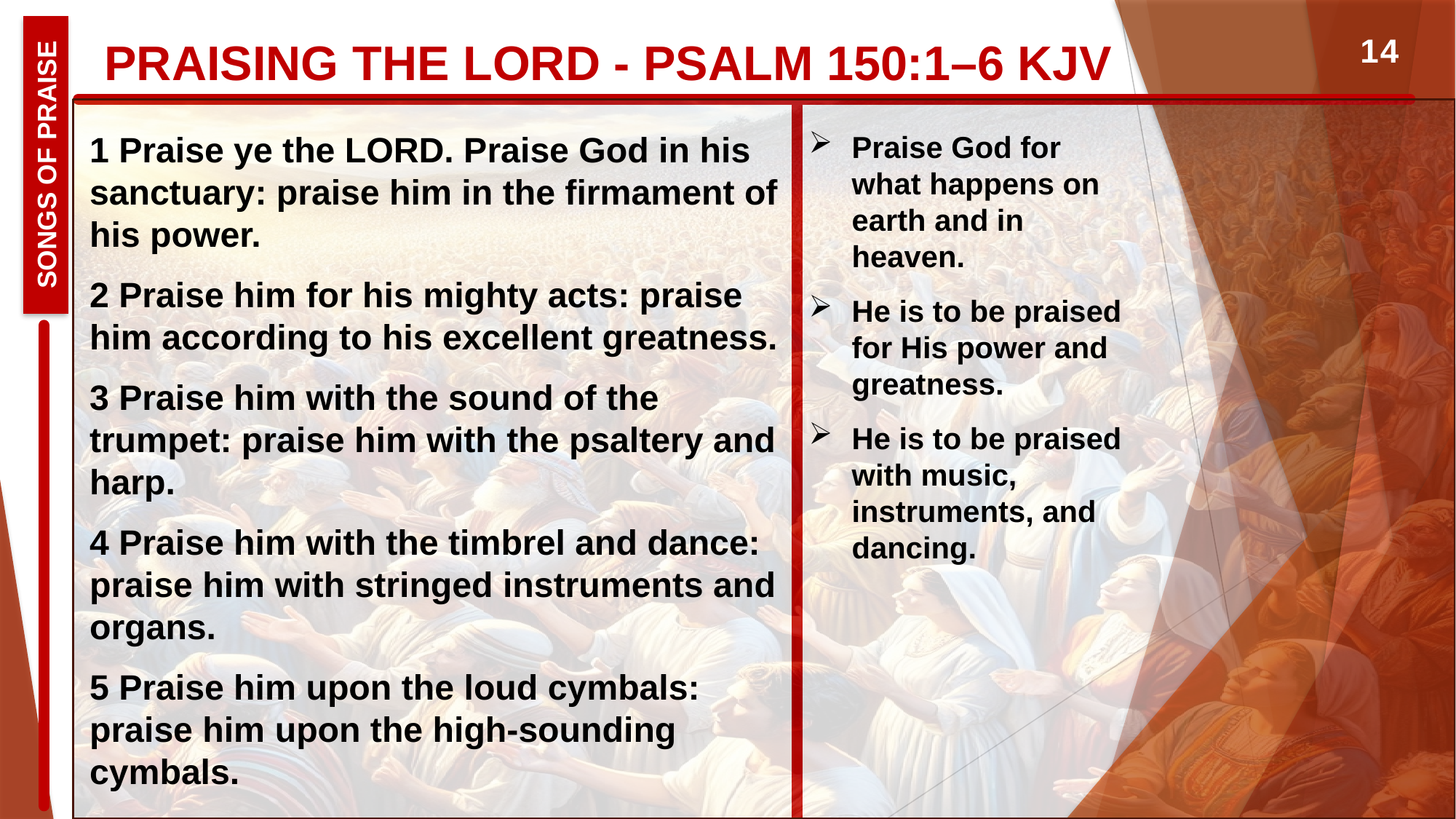

# Praising the Lord - Psalm 150:1–6 KJV
14

1 Praise ye the LORD. Praise God in his sanctuary: praise him in the firmament of his power.
2 Praise him for his mighty acts: praise him according to his excellent greatness.
3 Praise him with the sound of the trumpet: praise him with the psaltery and harp.
4 Praise him with the timbrel and dance: praise him with stringed instruments and organs.
5 Praise him upon the loud cymbals: praise him upon the high-sounding cymbals.
6 Let everything that hath breath praise the LORD. Praise ye the LORD.
Praise God for what happens on earth and in heaven.
He is to be praised for His power and greatness.
He is to be praised with music, instruments, and dancing.
Songs of Praise